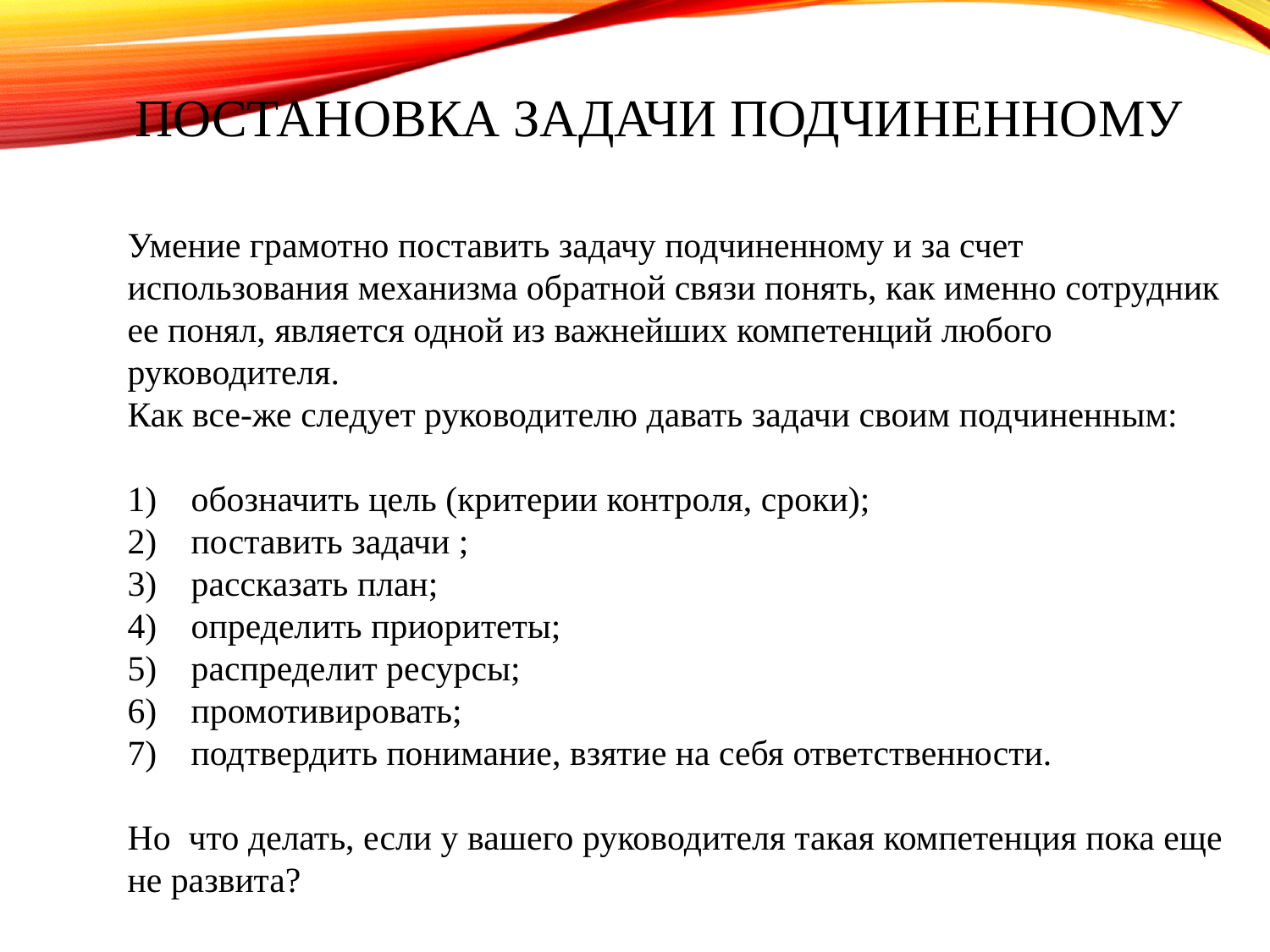

# Постановка задачи подчиненному
Умение грамотно поставить задачу подчиненному и за счет использования механизма обратной связи понять, как именно сотрудник ее понял, является одной из важнейших компетенций любого руководителя.
Как все-же следует руководителю давать задачи своим подчиненным:

обозначить цель (критерии контроля, сроки);
поставить задачи ;
рассказать план;
определить приоритеты;
распределит ресурсы;
промотивировать;
подтвердить понимание, взятие на себя ответственности.

Но  что делать, если у вашего руководителя такая компетенция пока еще не развита?